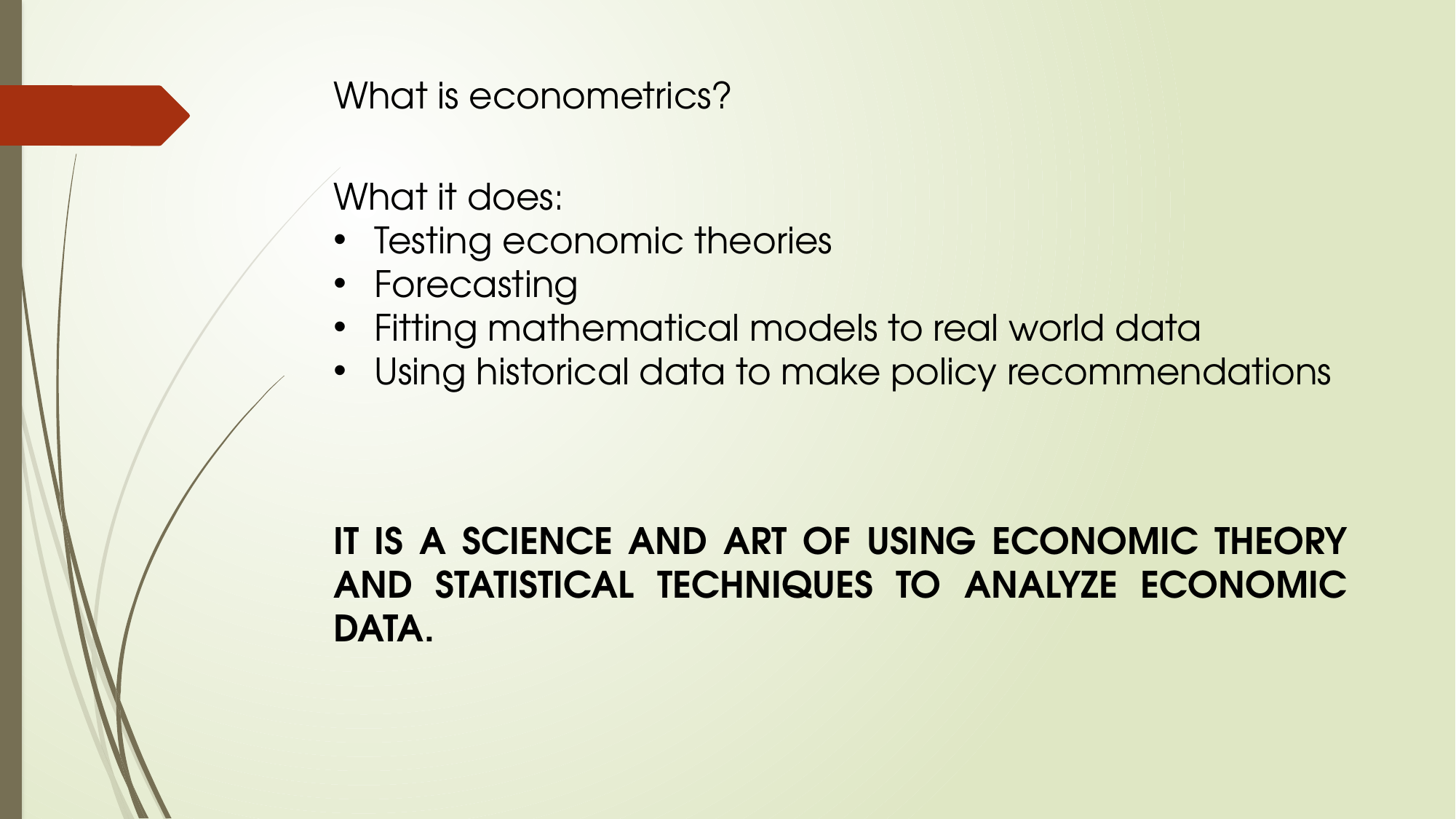

What is econometrics?
What it does:
Testing economic theories
Forecasting
Fitting mathematical models to real world data
Using historical data to make policy recommendations
IT IS A SCIENCE AND ART OF USING ECONOMIC THEORY AND STATISTICAL TECHNIQUES TO ANALYZE ECONOMIC DATA.